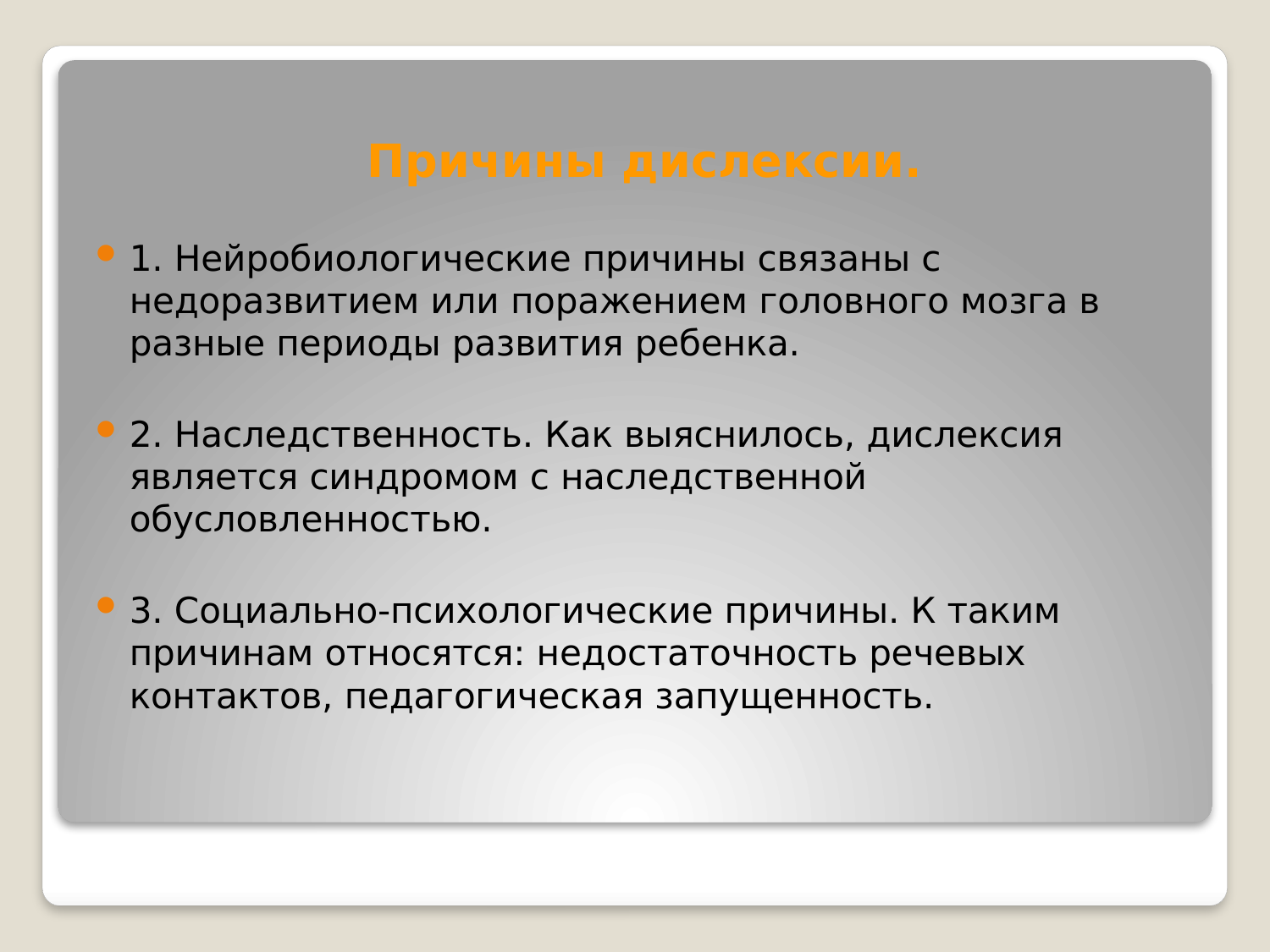

Причины дислексии.

1. Нейробиологические причины связаны с недоразвитием или поражением головного мозга в разные периоды развития ребенка.

2. Наследственность. Как выяснилось, дислексия является синдромом с наследственной обусловленностью.

3. Социально-психологические причины. К таким причинам относятся: недостаточность речевых контактов, педагогическая запущенность.